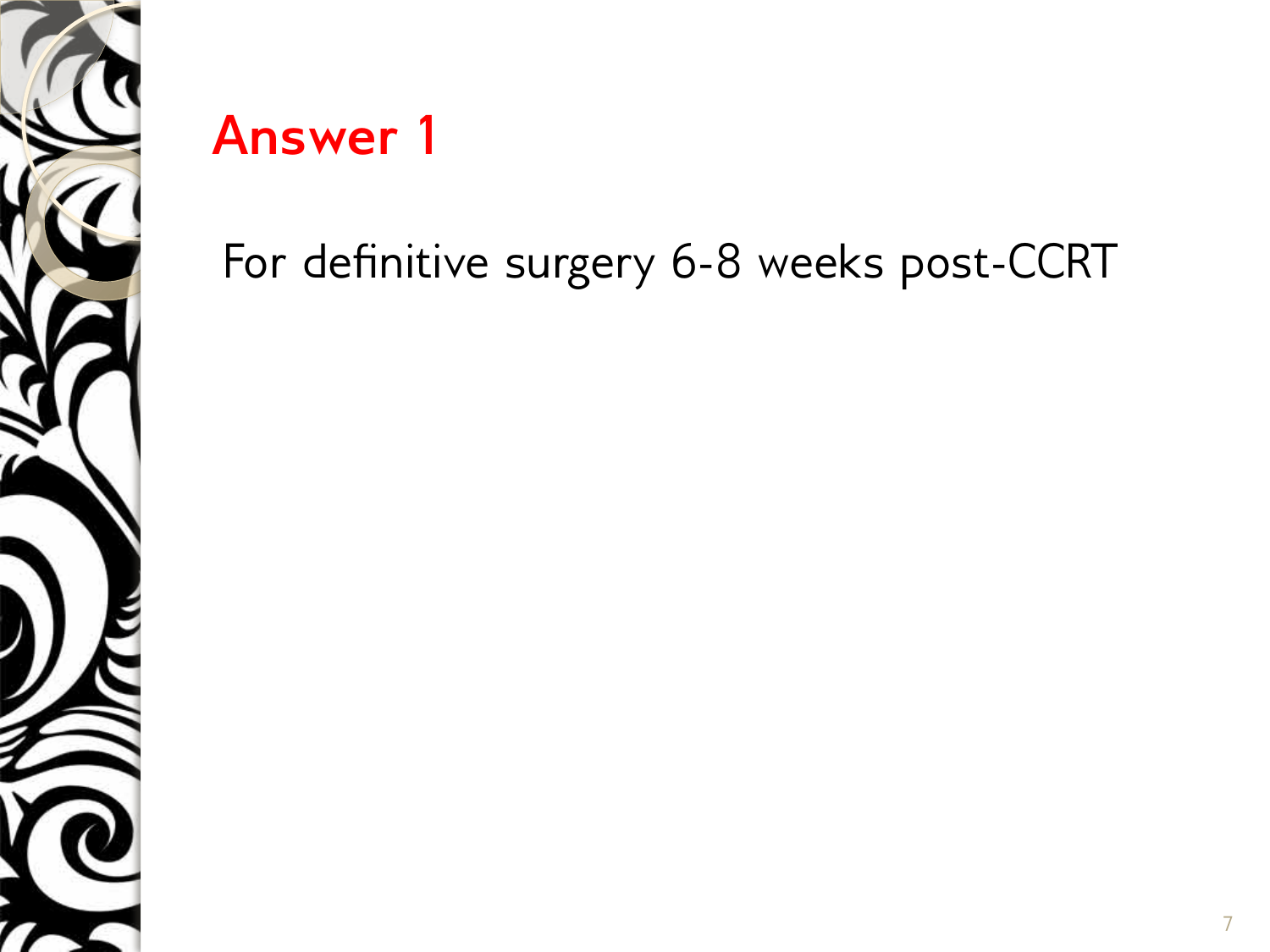

# Answer 1
For definitive surgery 6-8 weeks post-CCRT

7